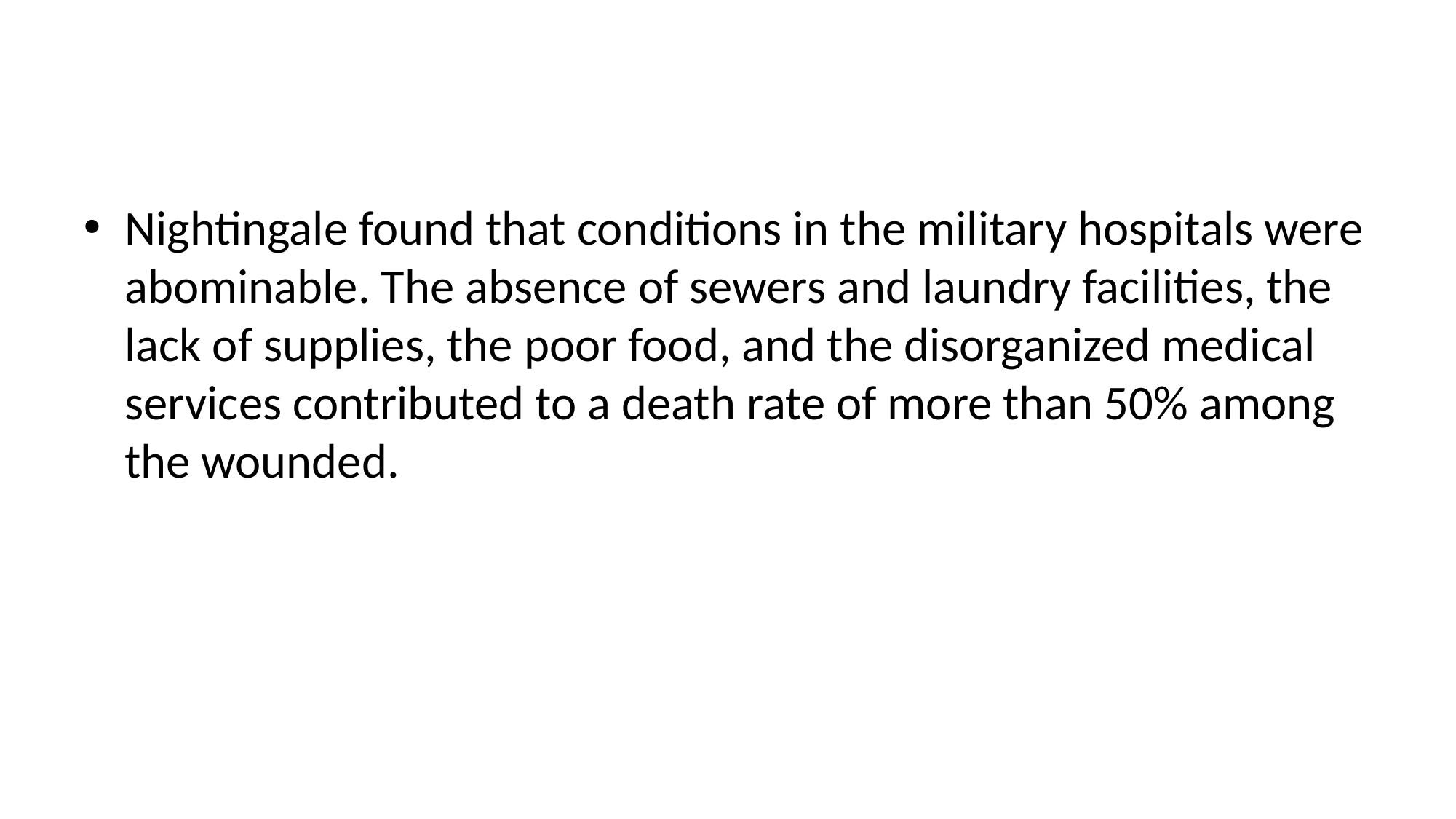

#
Nightingale found that conditions in the military hospitals were abominable. The absence of sewers and laundry facilities, the lack of supplies, the poor food, and the disorganized medical services contributed to a death rate of more than 50% among the wounded.